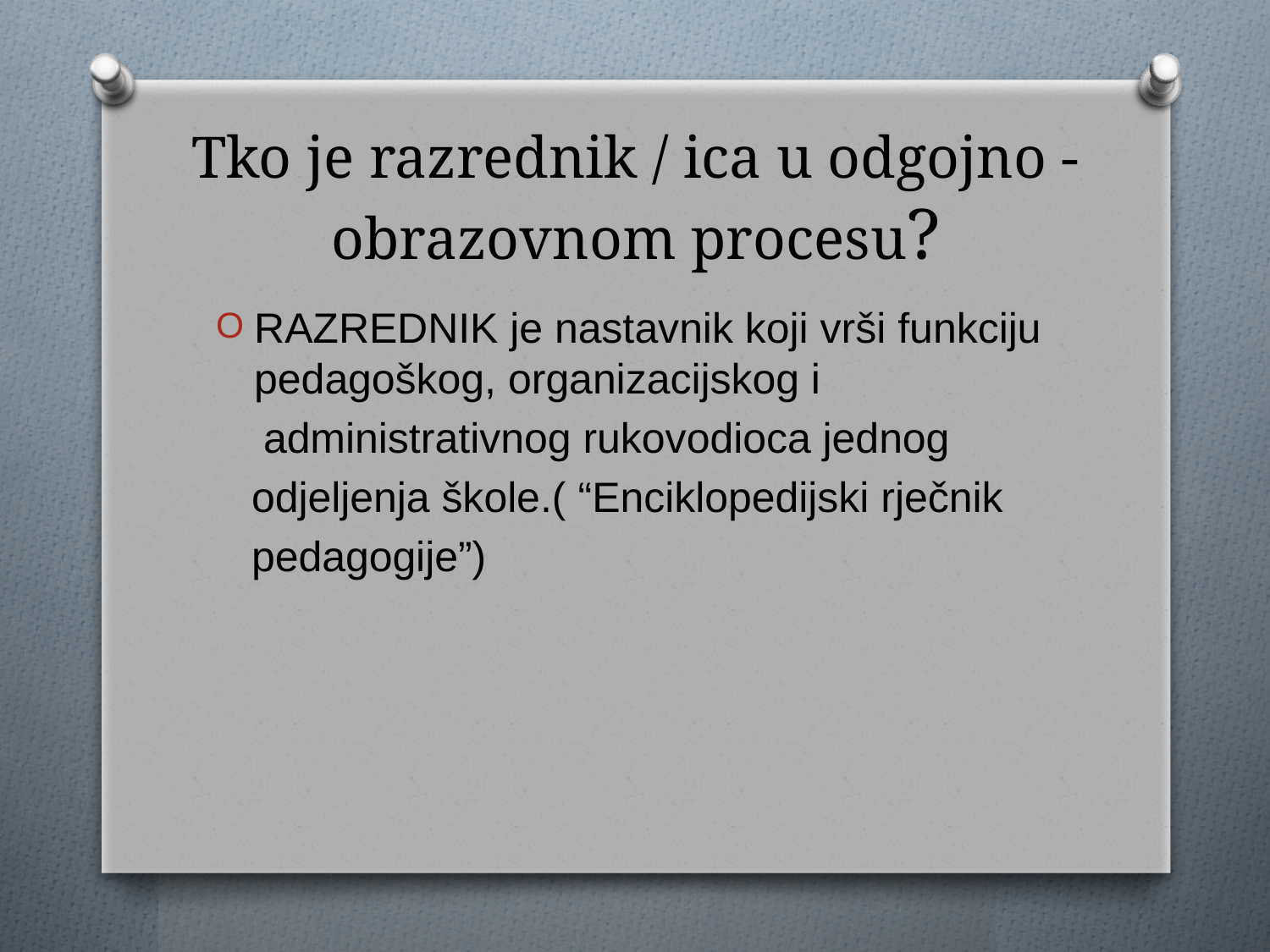

# Tko je razrednik / ica u odgojno - obrazovnom procesu?
RAZREDNIK je nastavnik koji vrši funkciju pedagoškog, organizacijskog i
    administrativnog rukovodioca jednog
   odjeljenja škole.( “Enciklopedijski rječnik
   pedagogije”)